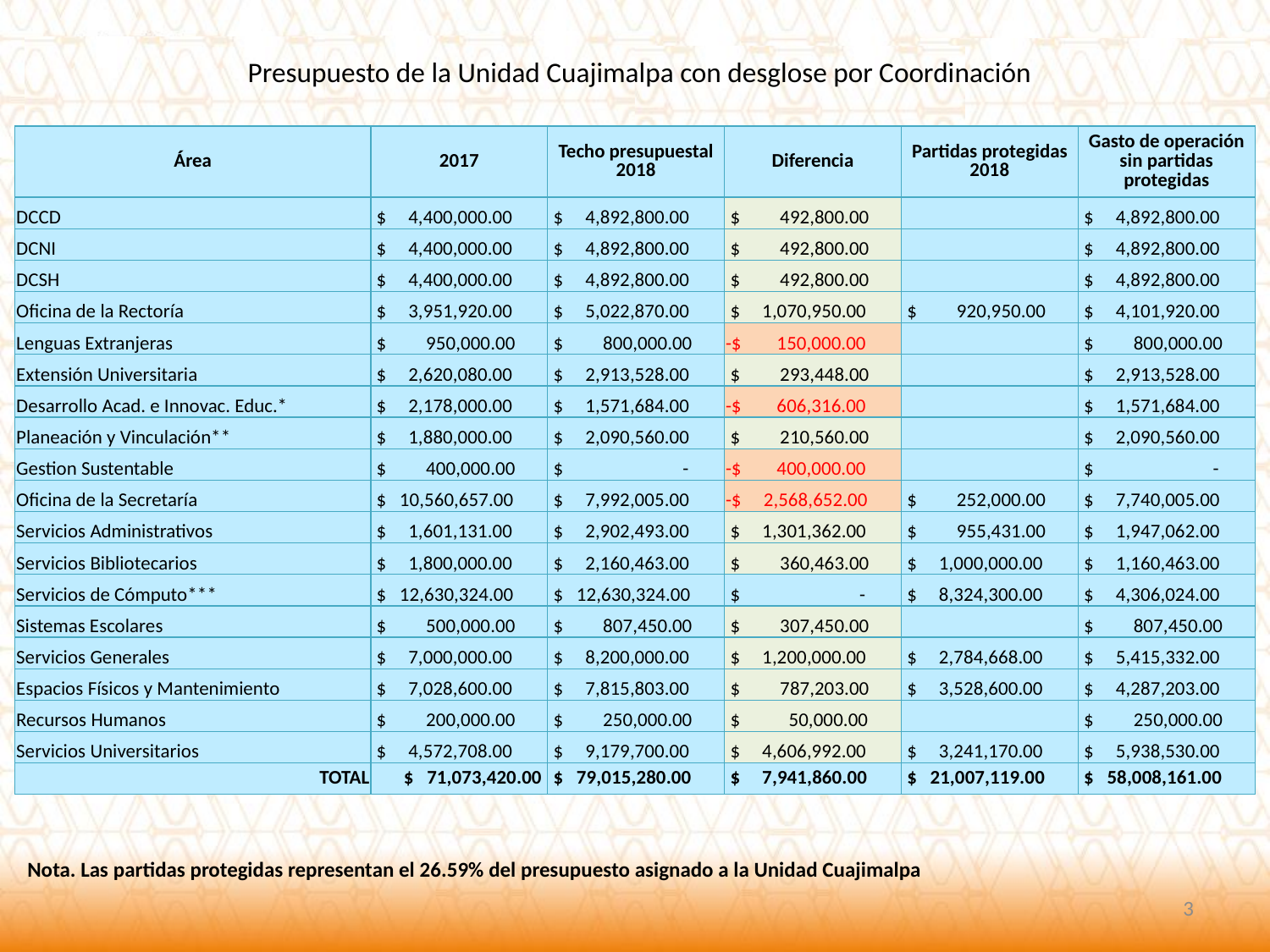

Presupuesto de la Unidad Cuajimalpa con desglose por Coordinación
| Área | 2017 | Techo presupuestal 2018 | Diferencia | Partidas protegidas 2018 | Gasto de operación sin partidas protegidas |
| --- | --- | --- | --- | --- | --- |
| DCCD | $ 4,400,000.00 | $ 4,892,800.00 | $ 492,800.00 |  | $ 4,892,800.00 |
| DCNI | $ 4,400,000.00 | $ 4,892,800.00 | $ 492,800.00 |  | $ 4,892,800.00 |
| DCSH | $ 4,400,000.00 | $ 4,892,800.00 | $ 492,800.00 |  | $ 4,892,800.00 |
| Oficina de la Rectoría | $ 3,951,920.00 | $ 5,022,870.00 | $ 1,070,950.00 | $ 920,950.00 | $ 4,101,920.00 |
| Lenguas Extranjeras | $ 950,000.00 | $ 800,000.00 | -$ 150,000.00 |  | $ 800,000.00 |
| Extensión Universitaria | $ 2,620,080.00 | $ 2,913,528.00 | $ 293,448.00 |  | $ 2,913,528.00 |
| Desarrollo Acad. e Innovac. Educ.\* | $ 2,178,000.00 | $ 1,571,684.00 | -$ 606,316.00 |  | $ 1,571,684.00 |
| Planeación y Vinculación\*\* | $ 1,880,000.00 | $ 2,090,560.00 | $ 210,560.00 |  | $ 2,090,560.00 |
| Gestion Sustentable | $ 400,000.00 | $ - | -$ 400,000.00 |  | $ - |
| Oficina de la Secretaría | $ 10,560,657.00 | $ 7,992,005.00 | -$ 2,568,652.00 | $ 252,000.00 | $ 7,740,005.00 |
| Servicios Administrativos | $ 1,601,131.00 | $ 2,902,493.00 | $ 1,301,362.00 | $ 955,431.00 | $ 1,947,062.00 |
| Servicios Bibliotecarios | $ 1,800,000.00 | $ 2,160,463.00 | $ 360,463.00 | $ 1,000,000.00 | $ 1,160,463.00 |
| Servicios de Cómputo\*\*\* | $ 12,630,324.00 | $ 12,630,324.00 | $ - | $ 8,324,300.00 | $ 4,306,024.00 |
| Sistemas Escolares | $ 500,000.00 | $ 807,450.00 | $ 307,450.00 |  | $ 807,450.00 |
| Servicios Generales | $ 7,000,000.00 | $ 8,200,000.00 | $ 1,200,000.00 | $ 2,784,668.00 | $ 5,415,332.00 |
| Espacios Físicos y Mantenimiento | $ 7,028,600.00 | $ 7,815,803.00 | $ 787,203.00 | $ 3,528,600.00 | $ 4,287,203.00 |
| Recursos Humanos | $ 200,000.00 | $ 250,000.00 | $ 50,000.00 |  | $ 250,000.00 |
| Servicios Universitarios | $ 4,572,708.00 | $ 9,179,700.00 | $ 4,606,992.00 | $ 3,241,170.00 | $ 5,938,530.00 |
| TOTAL | $ 71,073,420.00 | $ 79,015,280.00 | $ 7,941,860.00 | $ 21,007,119.00 | $ 58,008,161.00 |
Nota. Las partidas protegidas representan el 26.59% del presupuesto asignado a la Unidad Cuajimalpa
3